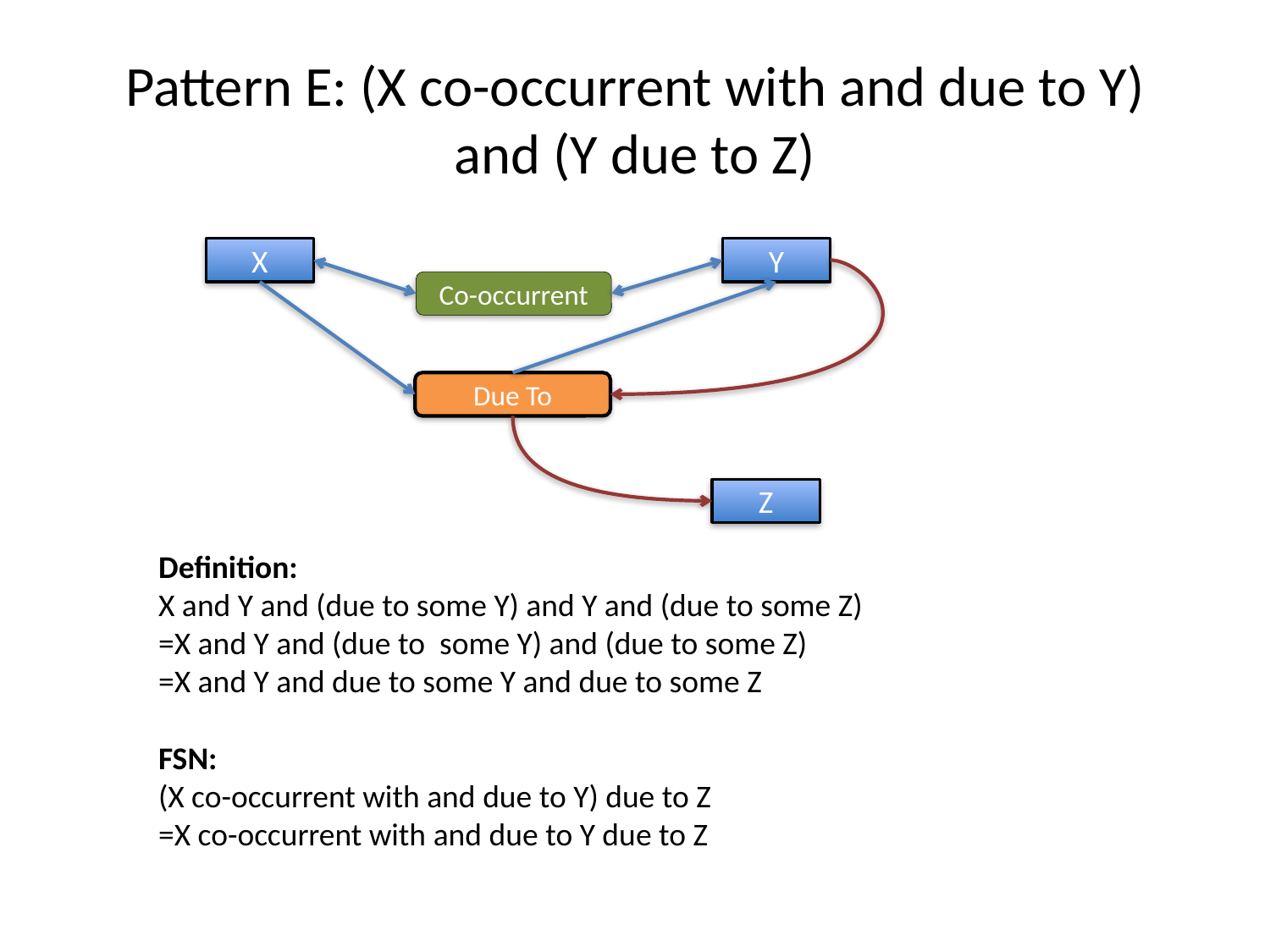

# Pattern E: (X co-occurrent with and due to Y) and (Y due to Z)
X
Y
Co-occurrent
Due To
Z
Definition:
X and Y and (due to some Y) and Y and (due to some Z)
=X and Y and (due to  some Y) and (due to some Z)
=X and Y and due to some Y and due to some Z
FSN:
(X co-occurrent with and due to Y) due to Z
=X co-occurrent with and due to Y due to Z